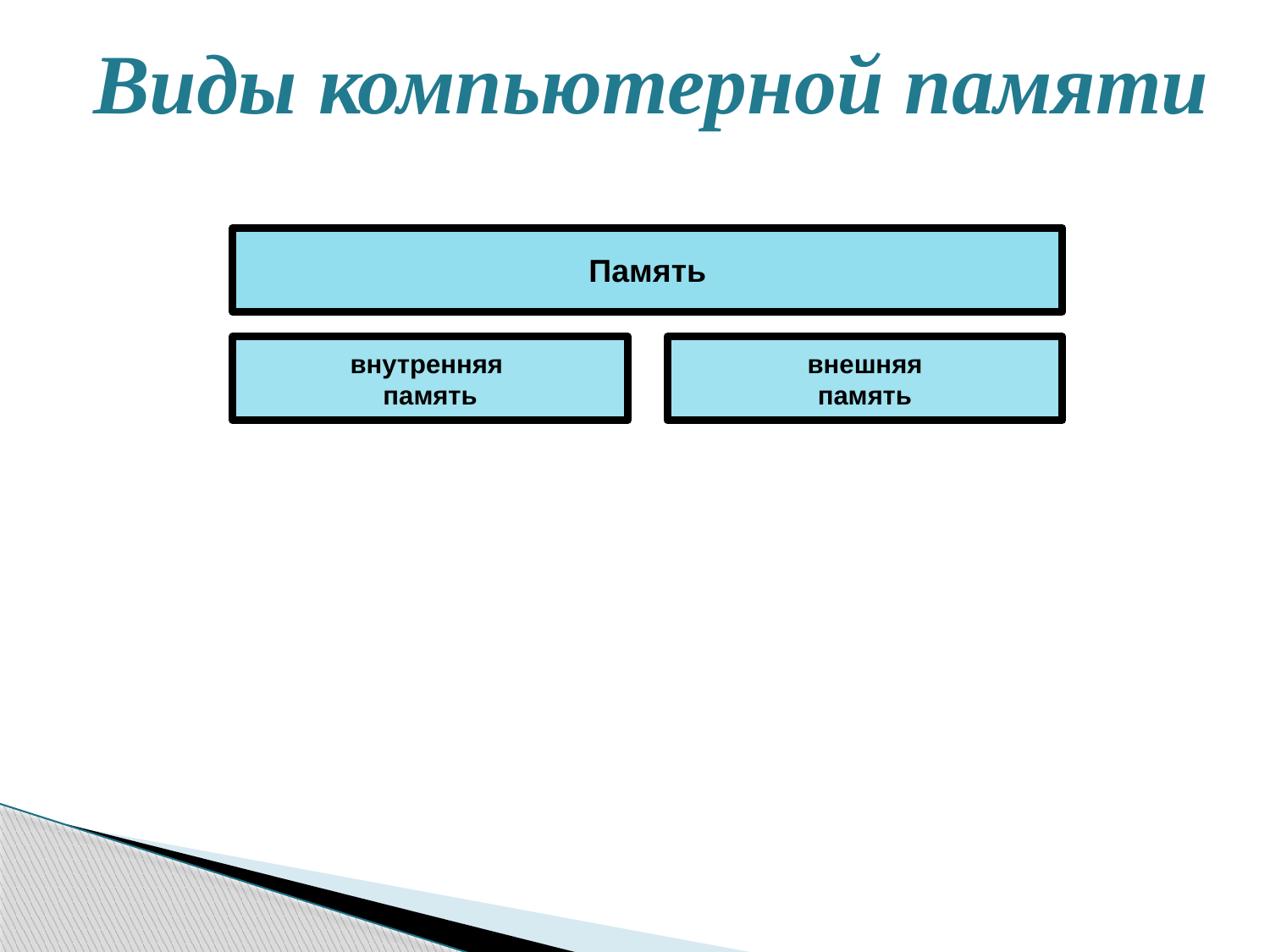

# Виды компьютерной памяти
Память
внутренняя
память
внешняя
память